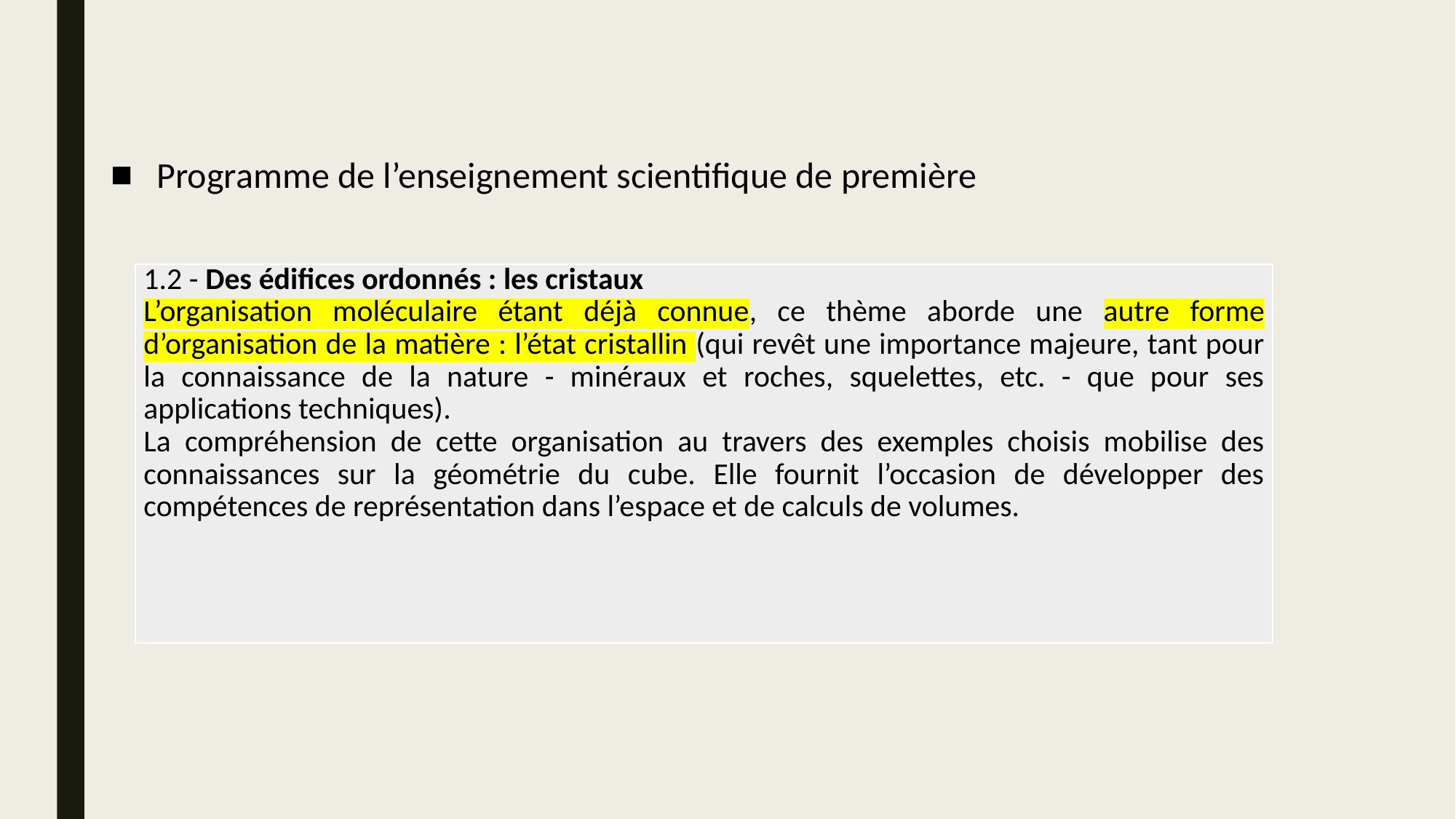

Programme de l’enseignement scientifique de première

| 1.2 - Des édifices ordonnés : les cristaux L’organisation moléculaire étant déjà connue, ce thème aborde une autre forme d’organisation de la matière : l’état cristallin (qui revêt une importance majeure, tant pour la connaissance de la nature - minéraux et roches, squelettes, etc. - que pour ses applications techniques). La compréhension de cette organisation au travers des exemples choisis mobilise des connaissances sur la géométrie du cube. Elle fournit l’occasion de développer des compétences de représentation dans l’espace et de calculs de volumes. |
| --- |